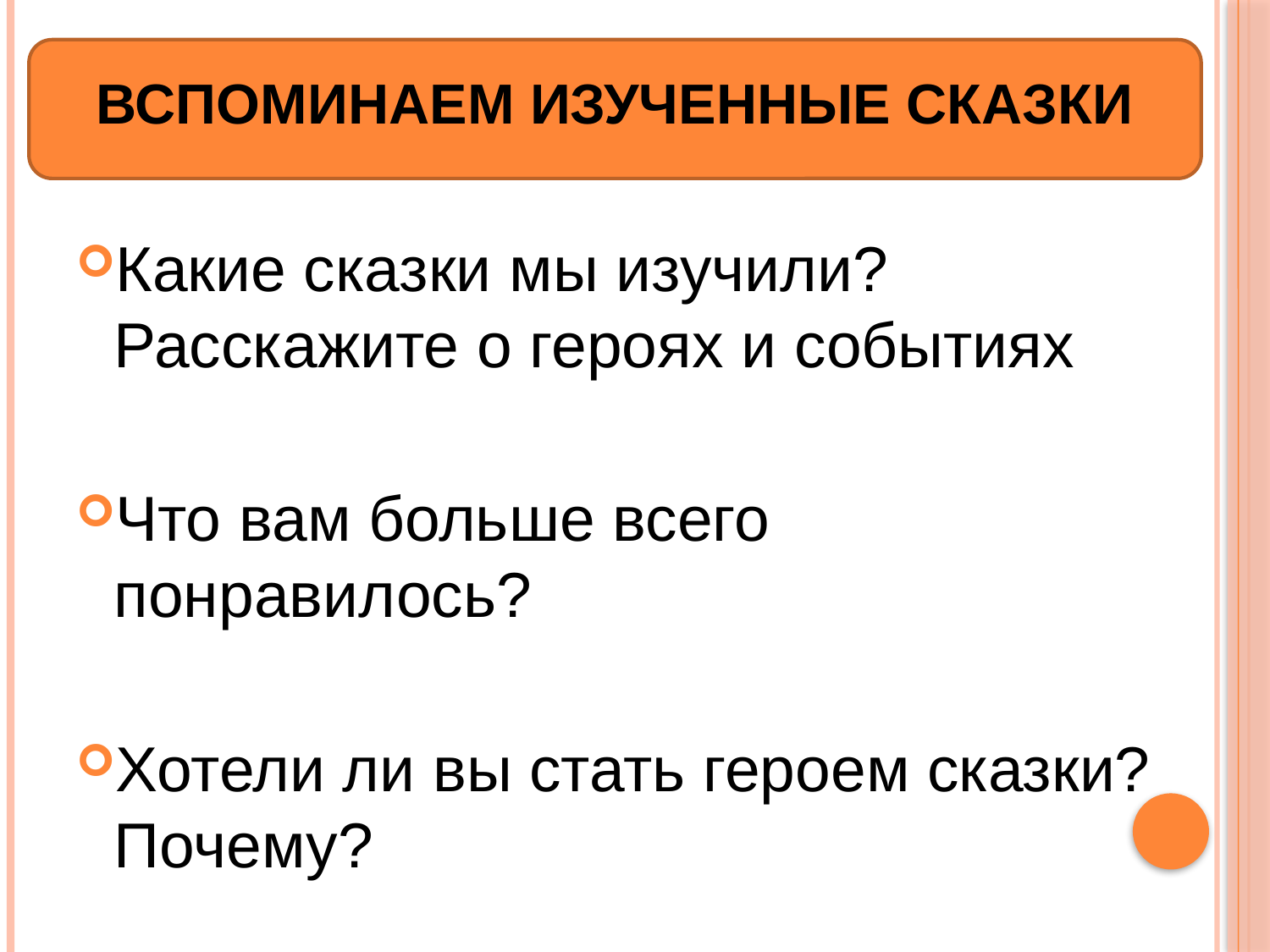

#

ВСПОМИНАЕМ ИЗУЧЕННЫЕ СКАЗКИ
Какие сказки мы изучили? Расскажите о героях и событиях

Что вам больше всего понравилось?

Хотели ли вы стать героем сказки? Почему?